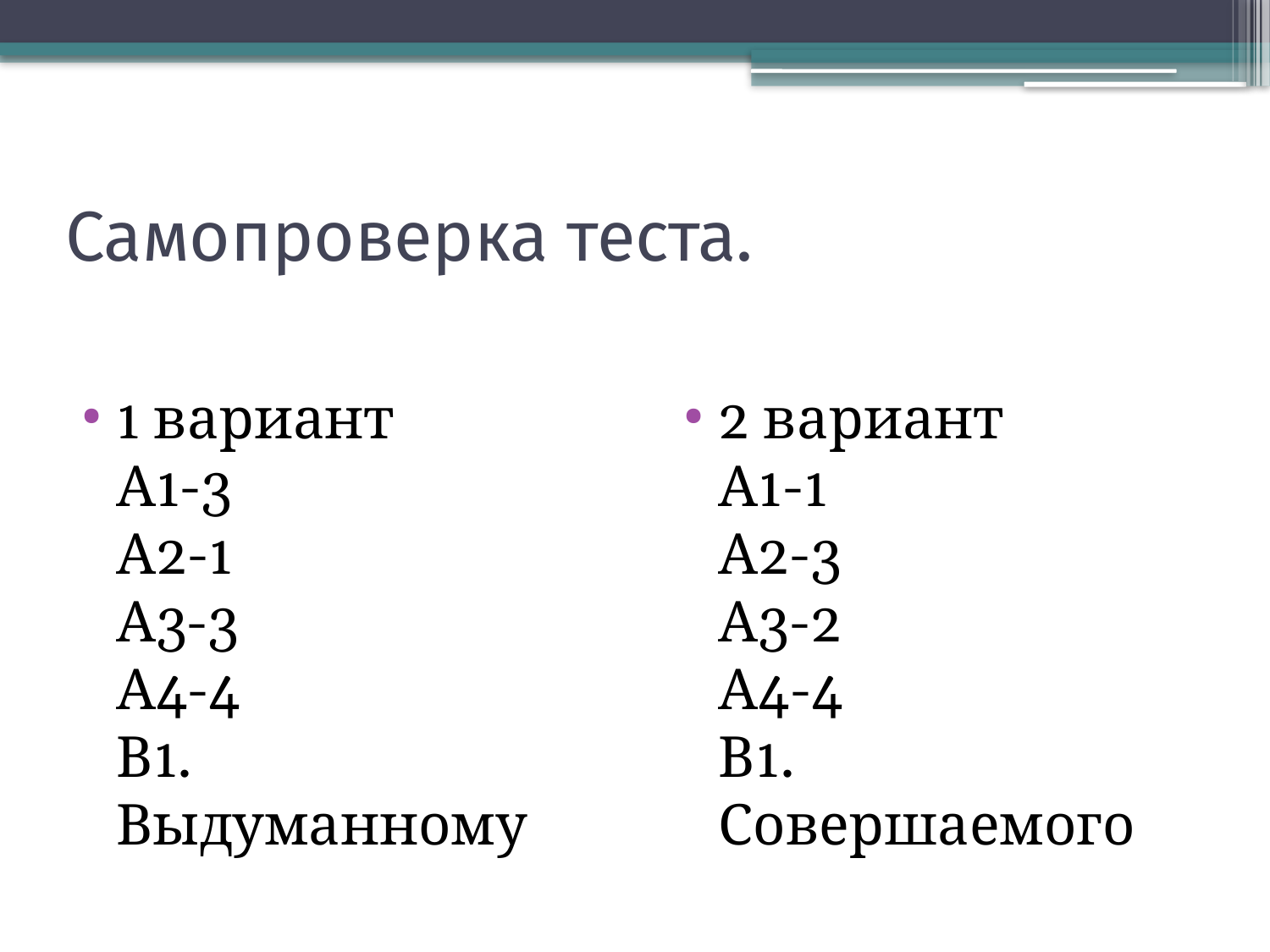

# Самопроверка теста.

1 вариант
А1-3
А2-1
А3-3
А4-4
В1. Выдуманному
2 вариант
А1-1
А2-3
А3-2
А4-4
В1. Совершаемого